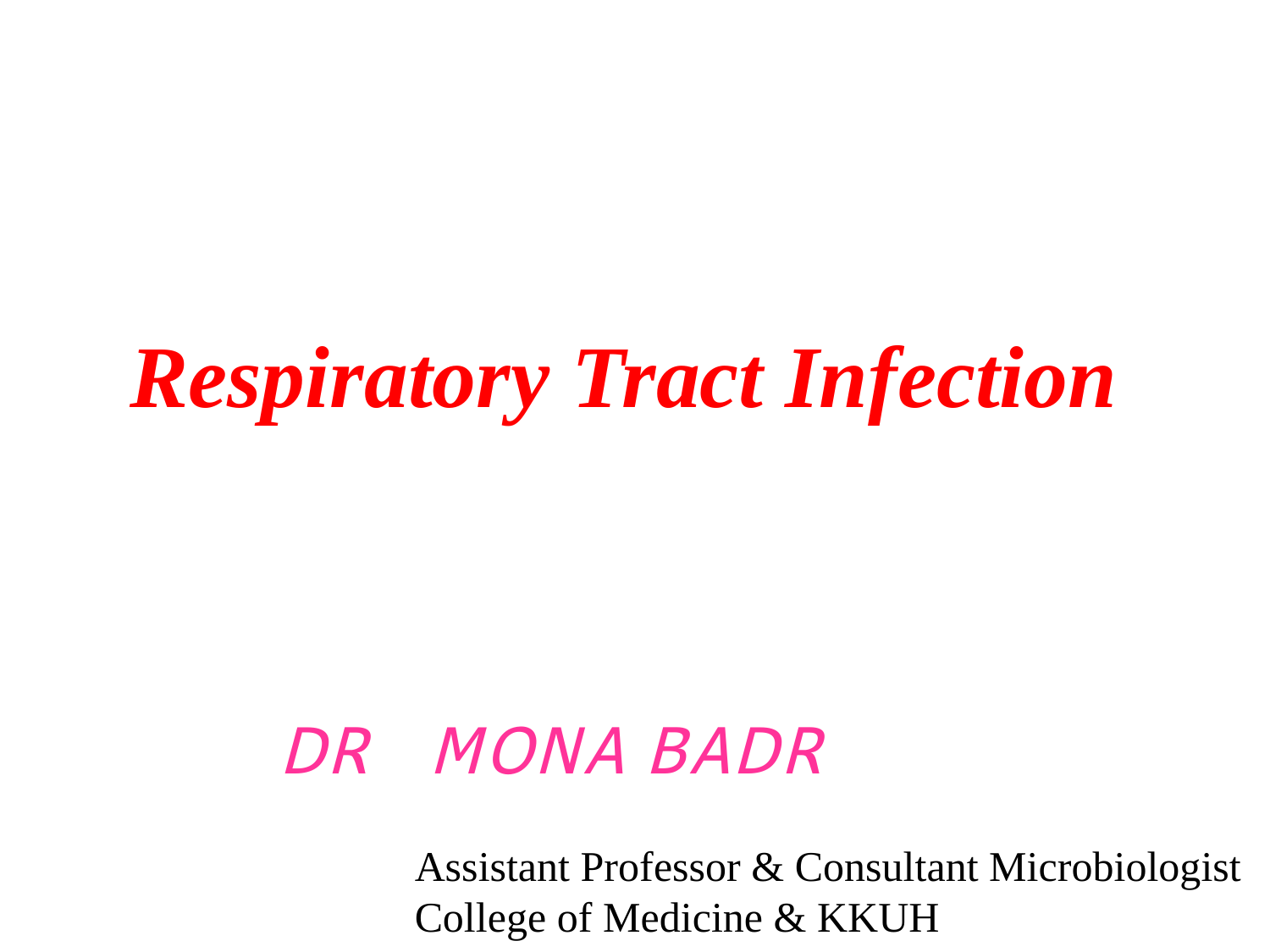

# Respiratory Tract Infection

DR   MONA BADR
Assistant Professor & Consultant Microbiologist  College of Medicine & KKUH